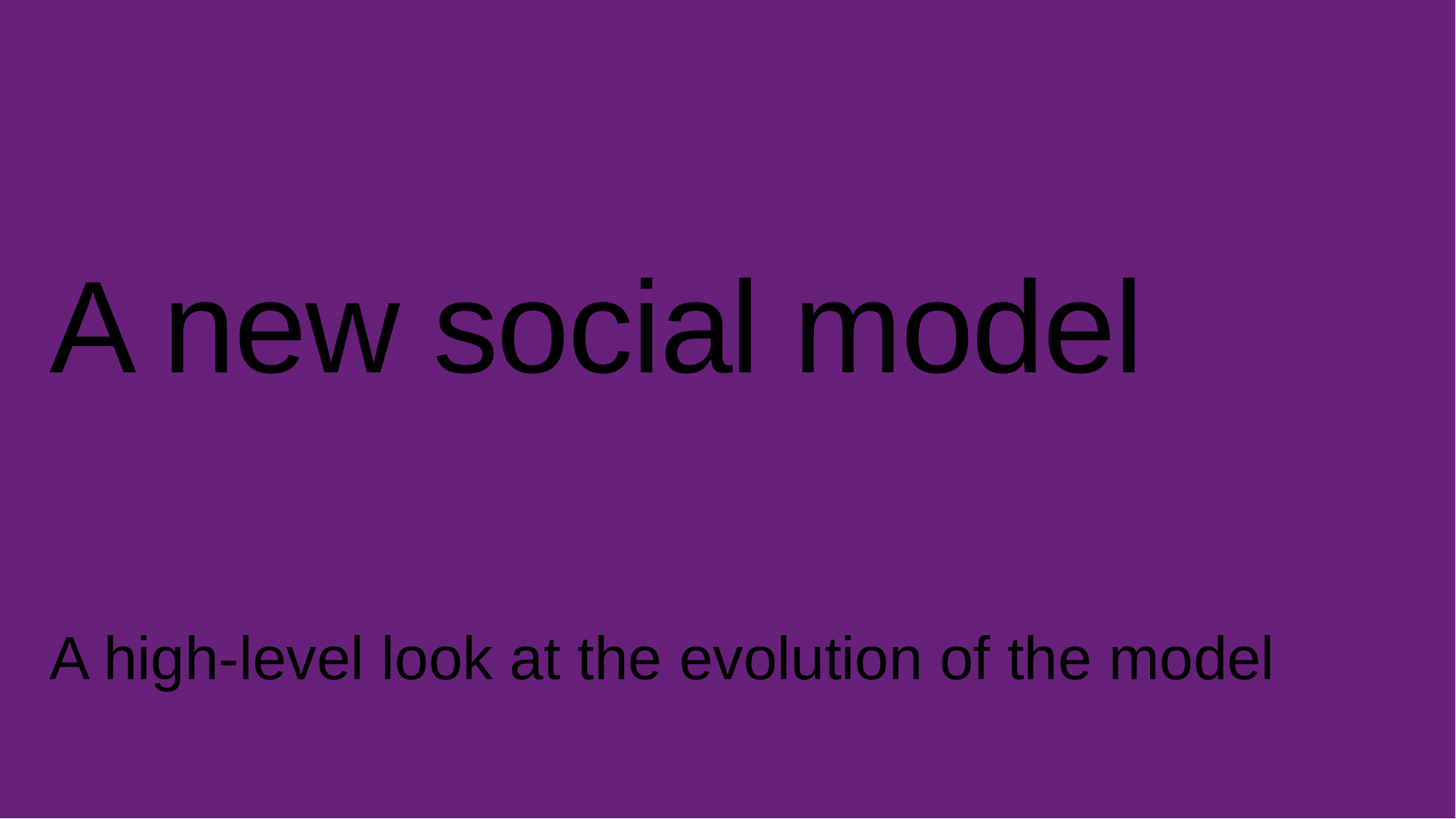

# A new social model
A high-level look at the evolution of the model